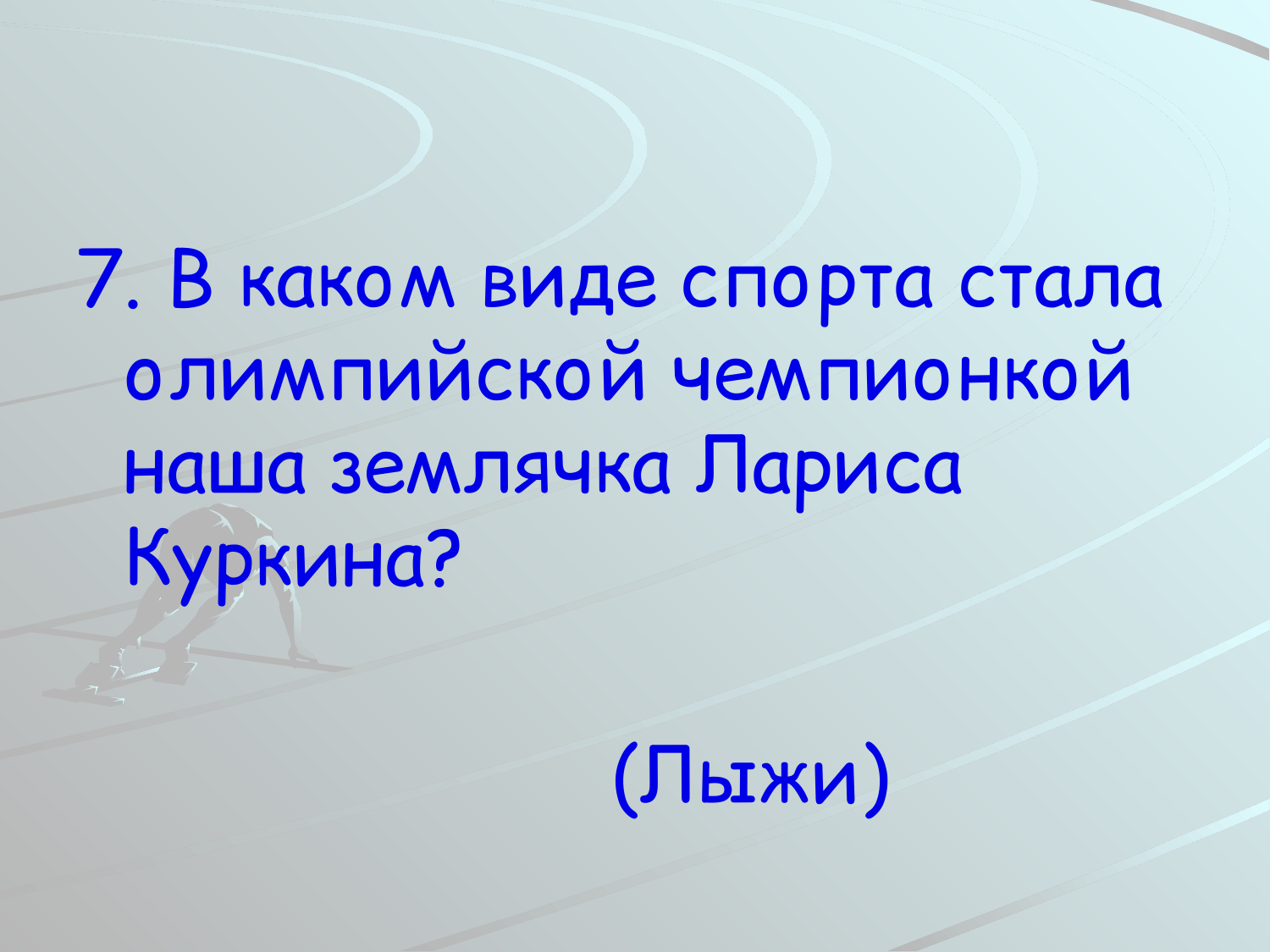

7. В каком виде спорта стала олимпийской чемпионкой наша землячка Лариса Куркина?

                       (Лыжи)